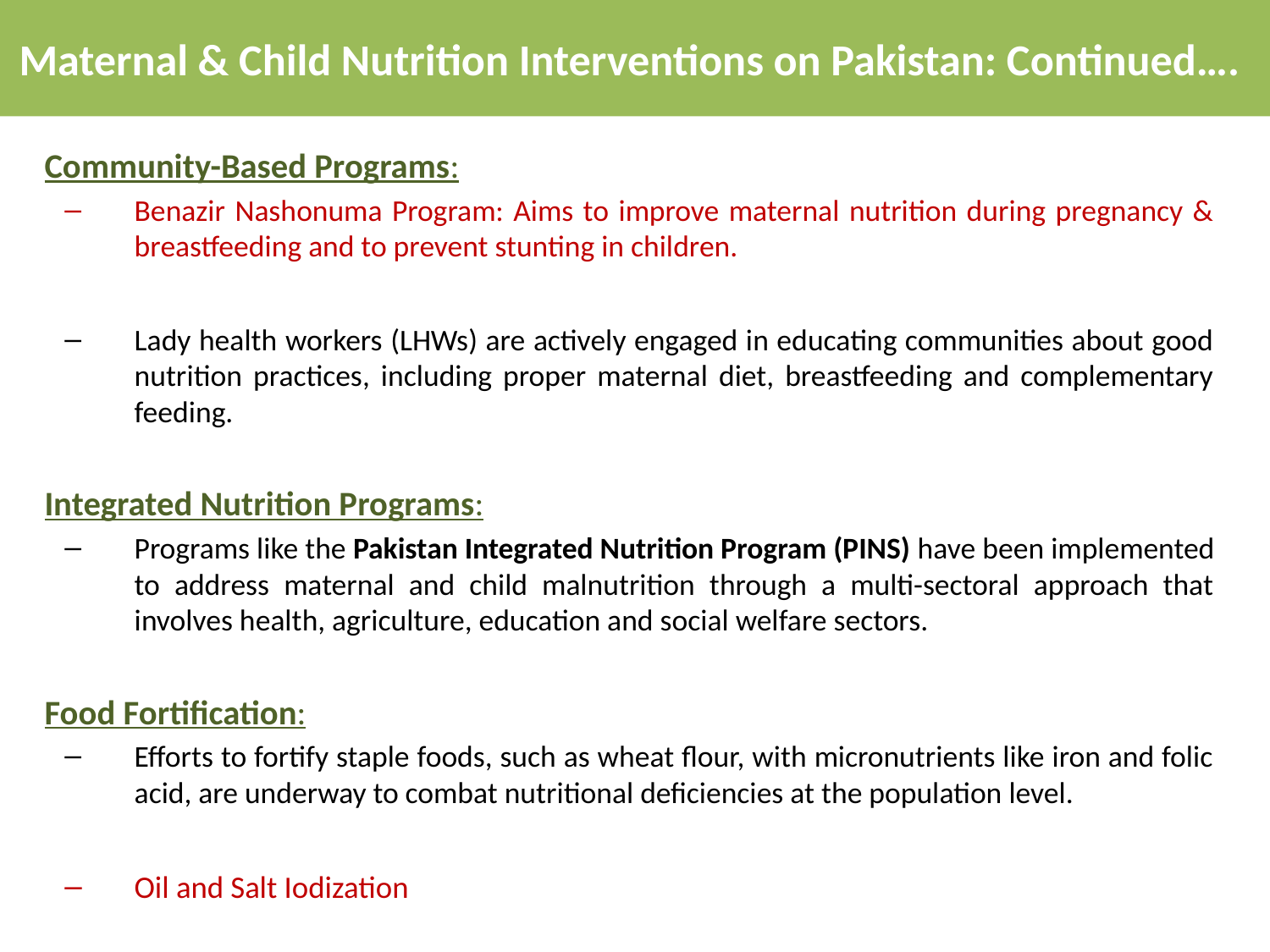

Maternal & Child Nutrition Interventions on Pakistan: Continued….
Community-Based Programs:
Benazir Nashonuma Program: Aims to improve maternal nutrition during pregnancy & breastfeeding and to prevent stunting in children.

Lady health workers (LHWs) are actively engaged in educating communities about good nutrition practices, including proper maternal diet, breastfeeding and complementary feeding.

Integrated Nutrition Programs:
Programs like the Pakistan Integrated Nutrition Program (PINS) have been implemented to address maternal and child malnutrition through a multi-sectoral approach that involves health, agriculture, education and social welfare sectors.

Food Fortification:
Efforts to fortify staple foods, such as wheat flour, with micronutrients like iron and folic acid, are underway to combat nutritional deficiencies at the population level.

Oil and Salt Iodization